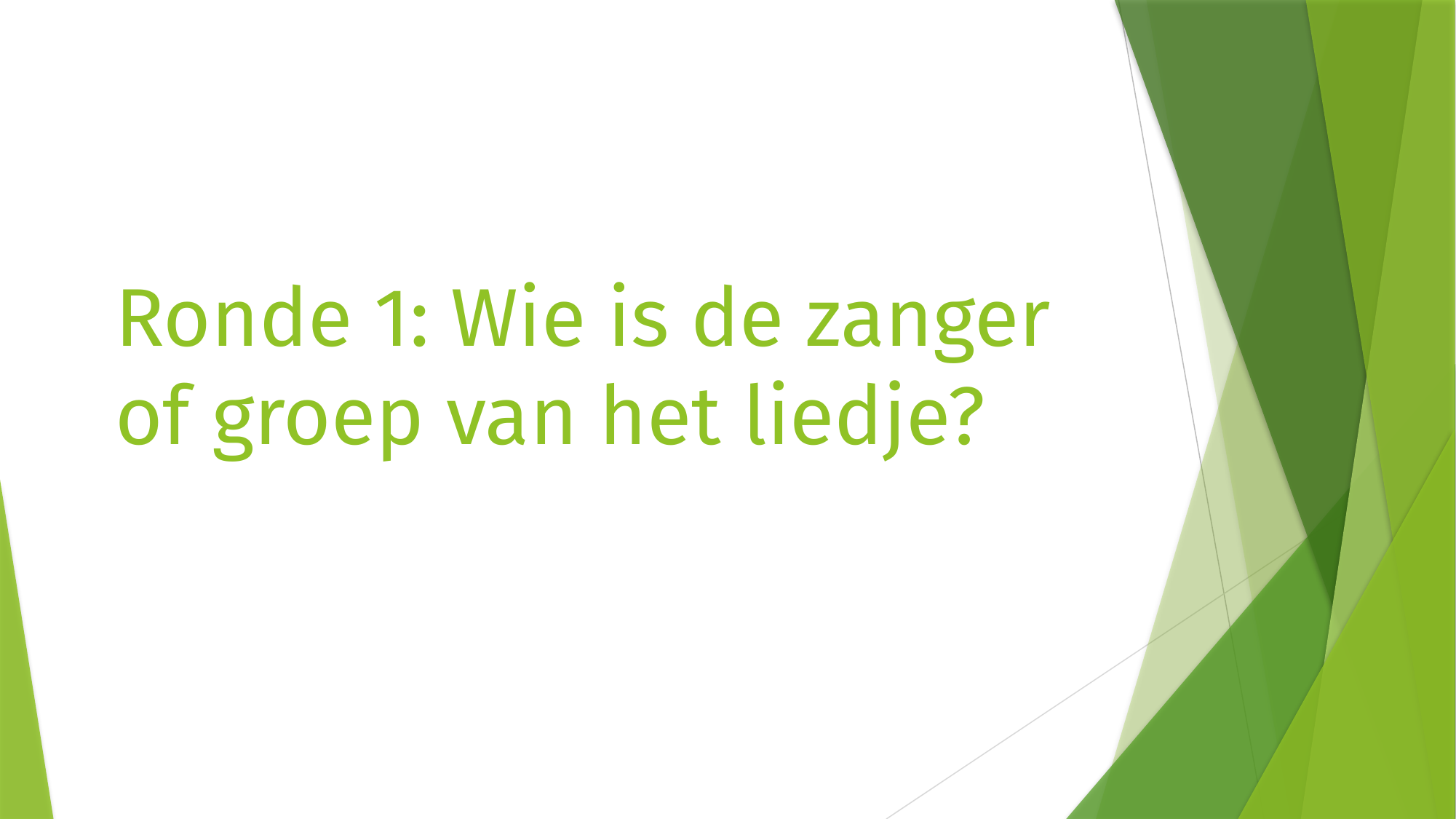

# Ronde 1: Wie is de zanger of groep van het liedje?